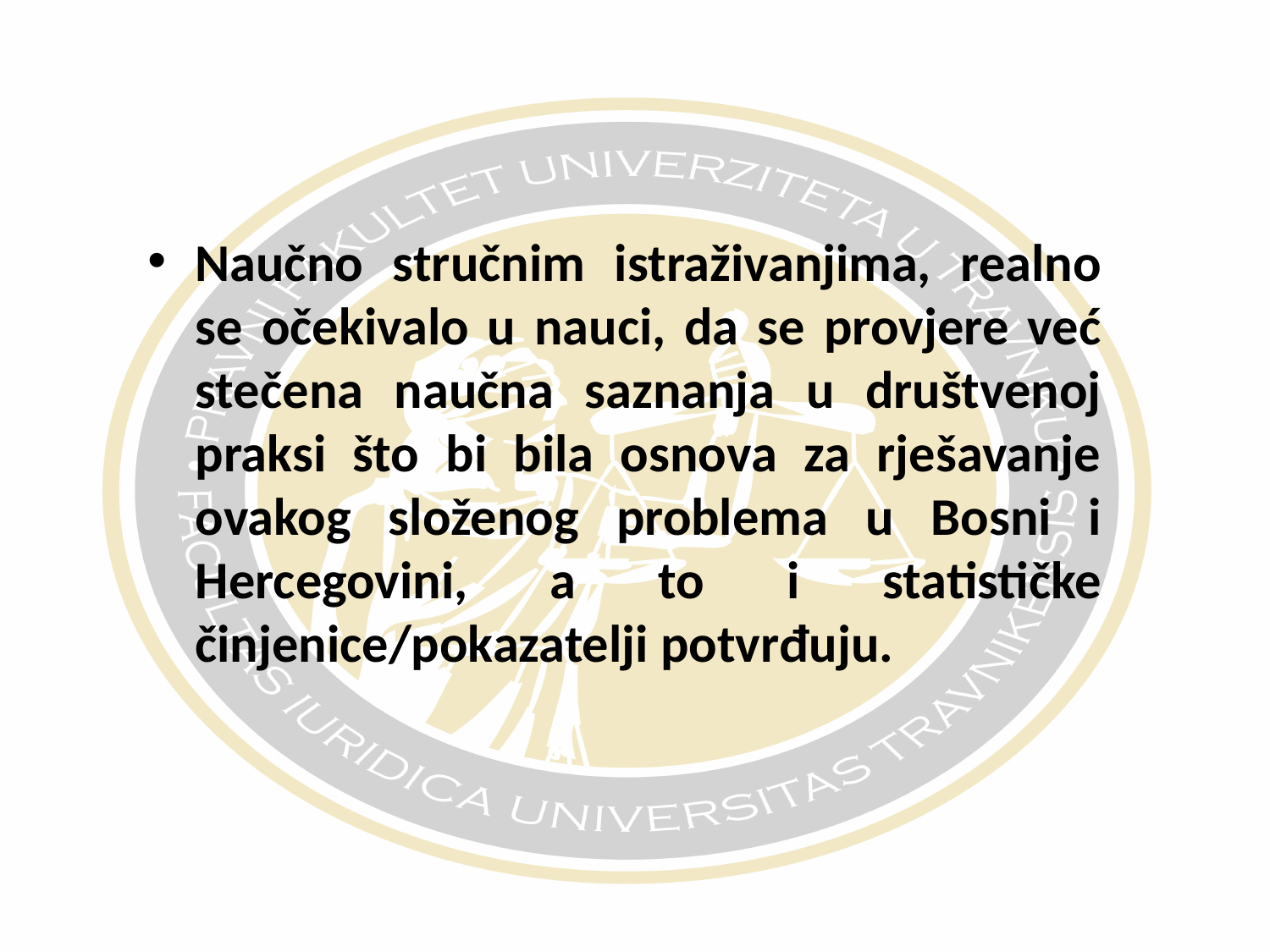

#
Naučno stručnim istraživanjima, realno se očekivalo u nauci, da se provjere već stečena naučna saznanja u društvenoj praksi što bi bila osnova za rješavanje ovakog složenog problema u Bosni i Hercegovini, a to i statističke činjenice/pokazatelji potvrđuju.